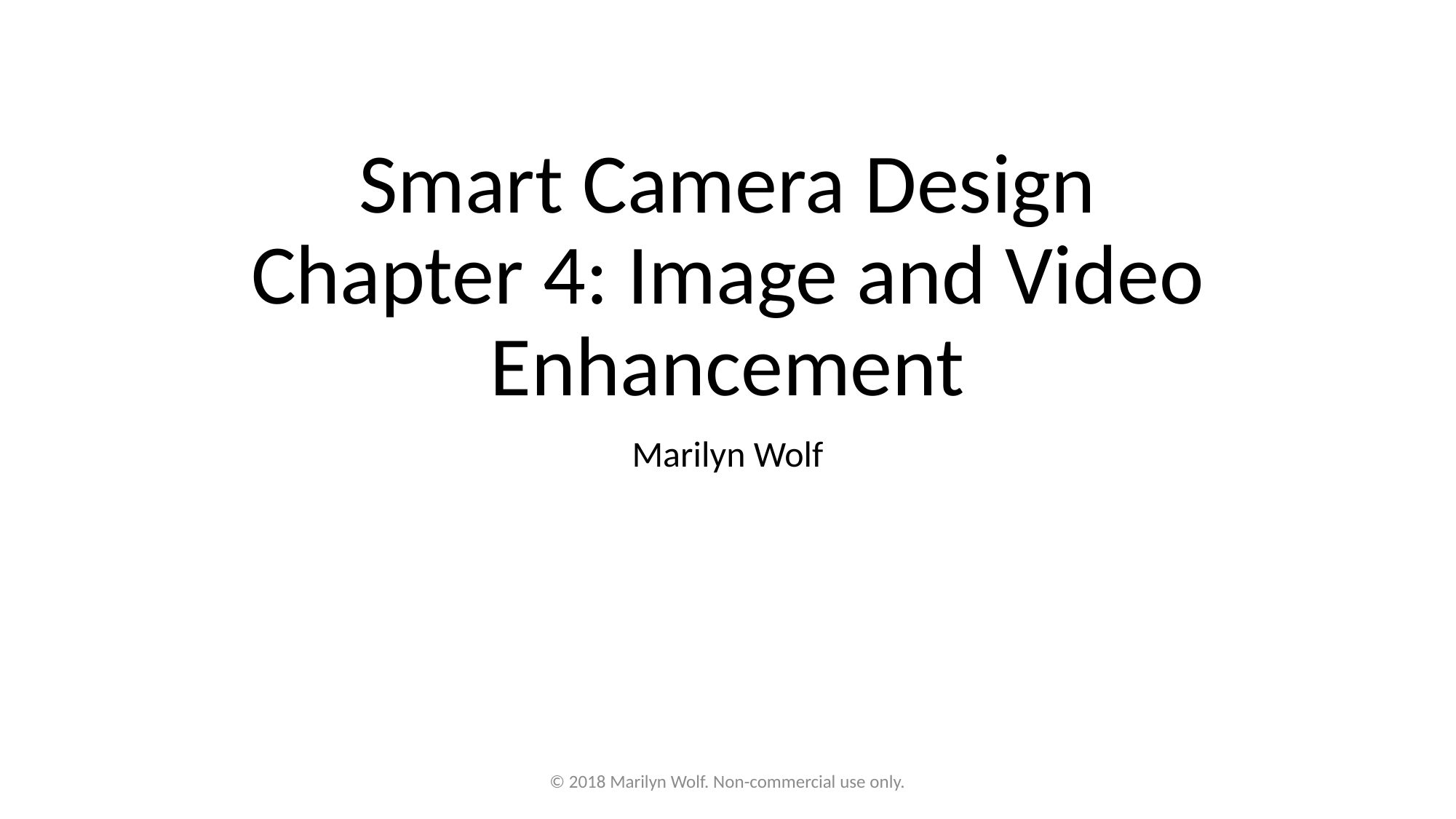

# Smart Camera Design Chapter 4: Image and Video Enhancement
Marilyn Wolf
© 2018 Marilyn Wolf. Non-commercial use only.